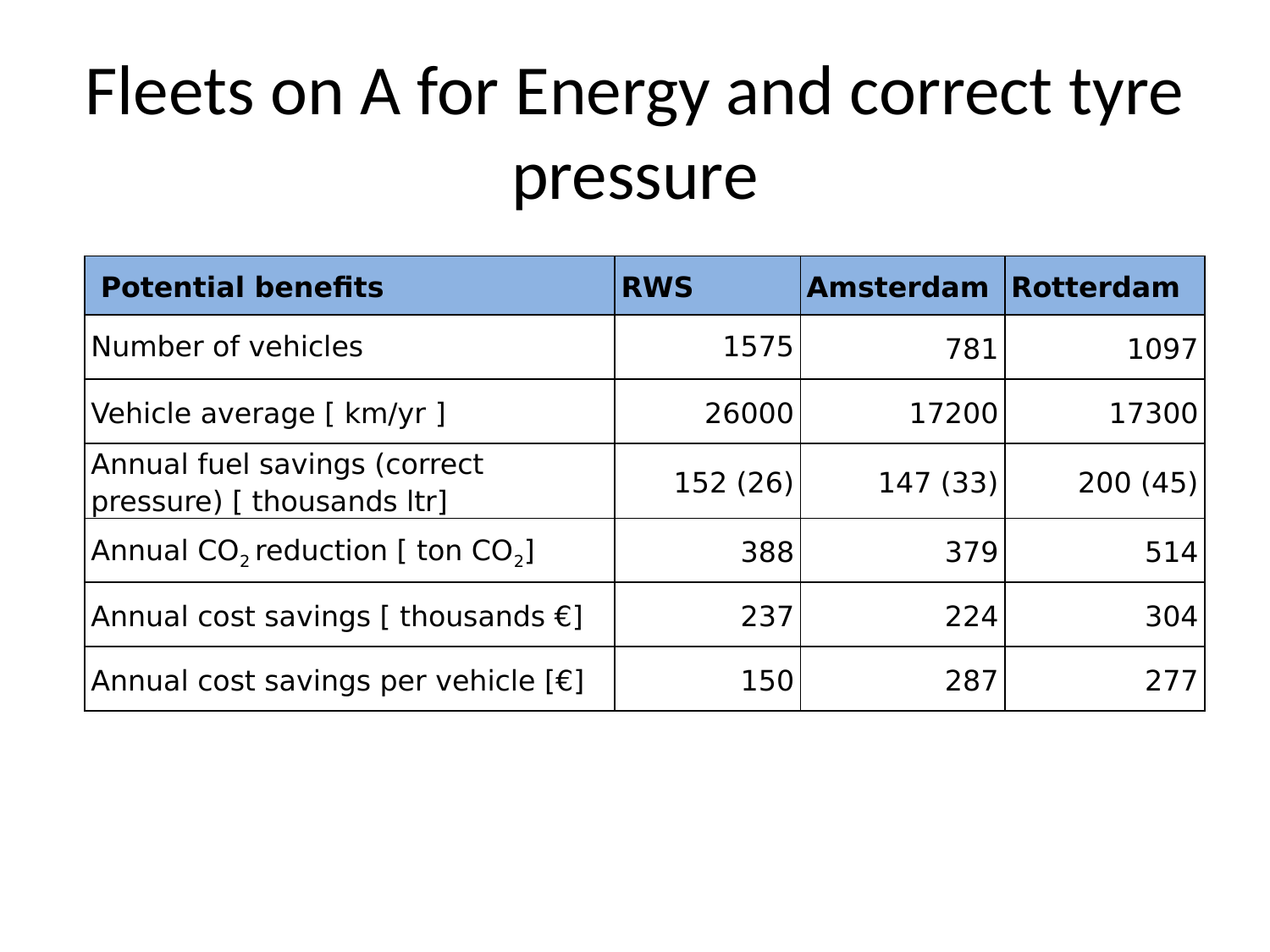

Fleets on A for Energy and correct tyre pressure
| Potential benefits | RWS | Amsterdam | Rotterdam |
| --- | --- | --- | --- |
| Number of vehicles | 1575 | 781 | 1097 |
| Vehicle average [ km/yr ] | 26000 | 17200 | 17300 |
| Annual fuel savings (correct pressure) [ thousands ltr] | 152 (26) | 147 (33) | 200 (45) |
| Annual CO2 reduction [ ton CO2] | 388 | 379 | 514 |
| Annual cost savings [ thousands €] | 237 | 224 | 304 |
| Annual cost savings per vehicle [€] | 150 | 287 | 277 |